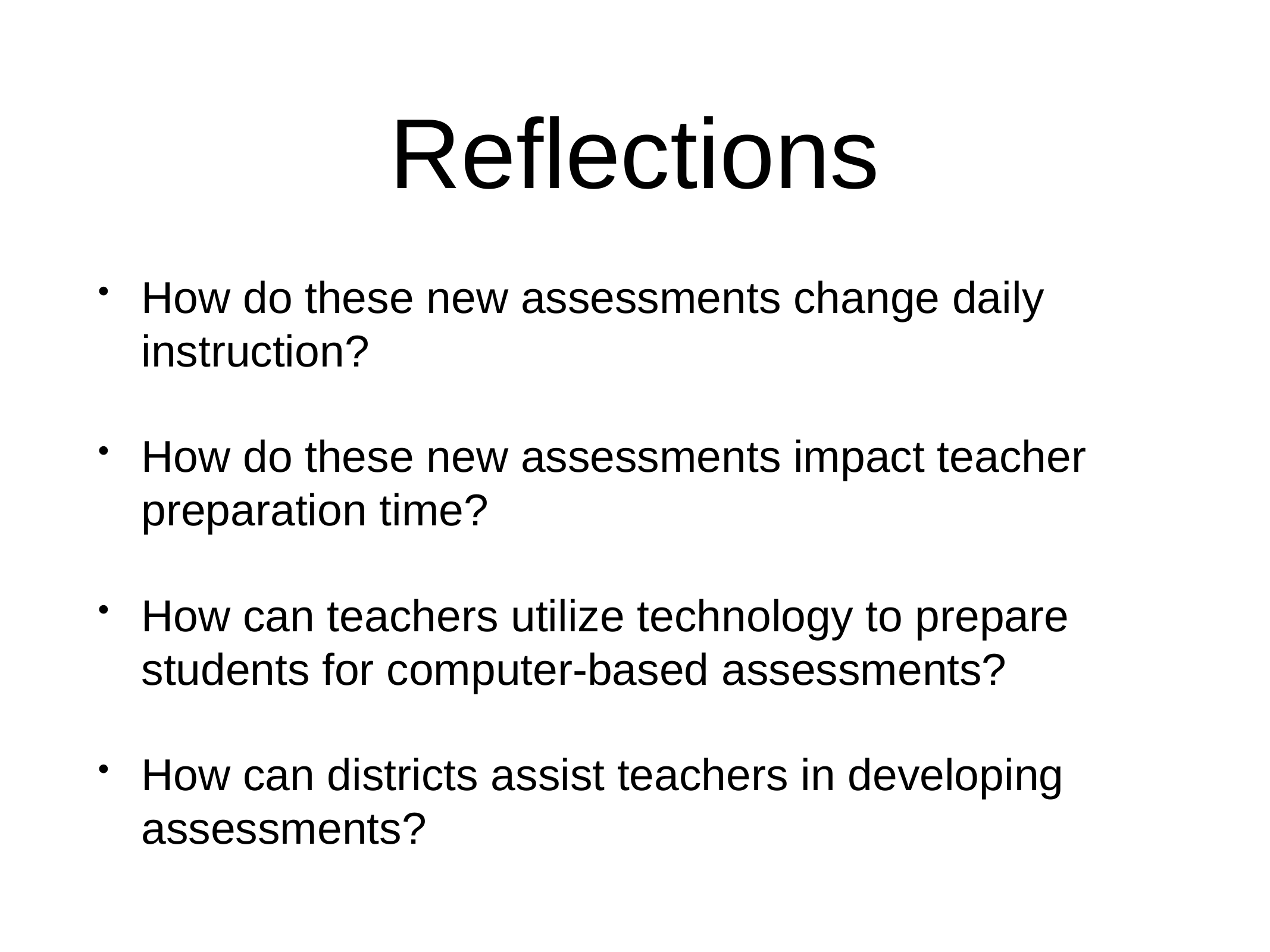

# Reflections
How do these new assessments change daily instruction?
How do these new assessments impact teacher preparation time?
How can teachers utilize technology to prepare students for computer-based assessments?
How can districts assist teachers in developing assessments?